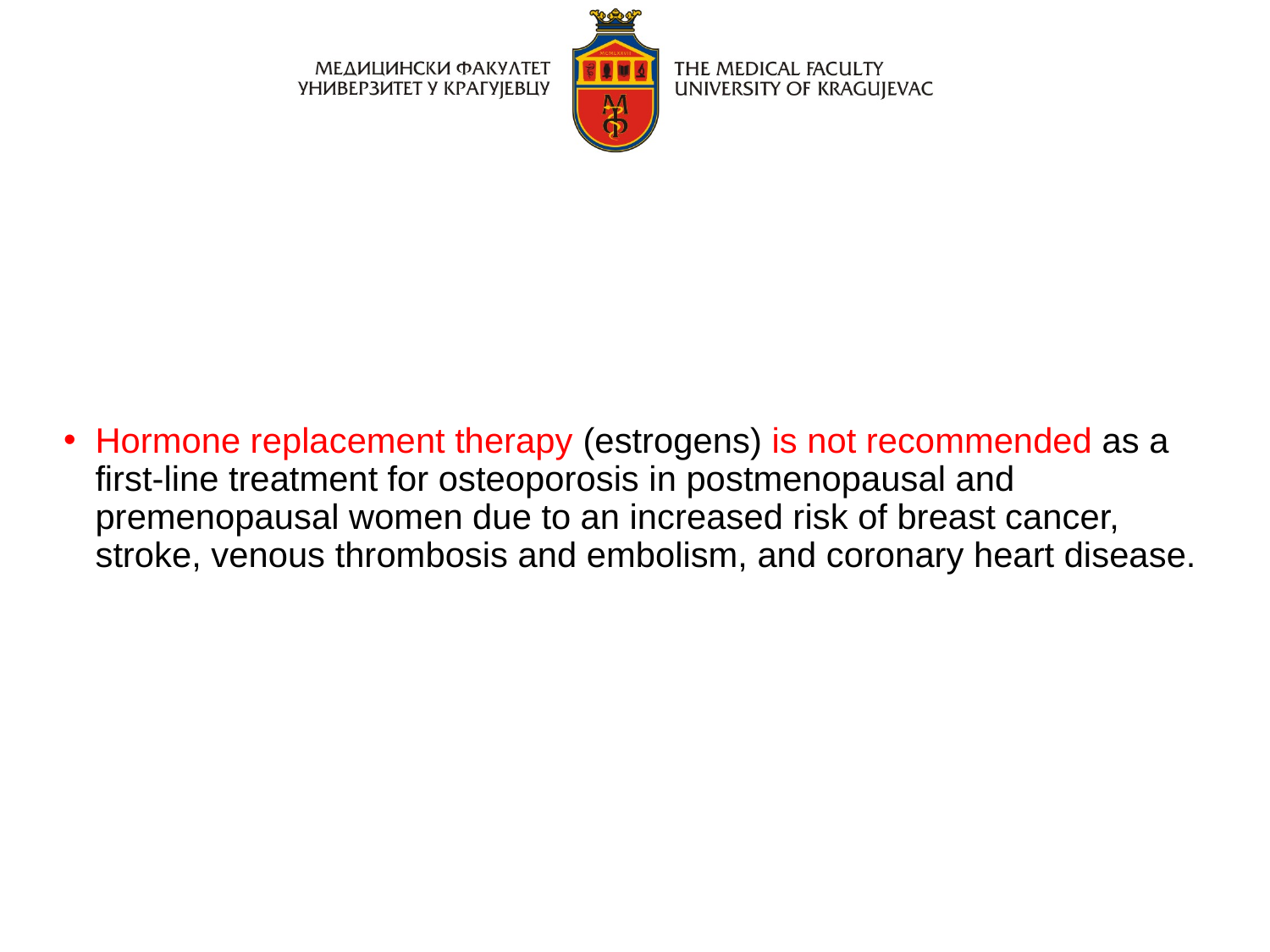

#
Hormone replacement therapy (estrogens) is not recommended as a first-line treatment for osteoporosis in postmenopausal and premenopausal women due to an increased risk of breast cancer, stroke, venous thrombosis and embolism, and coronary heart disease.